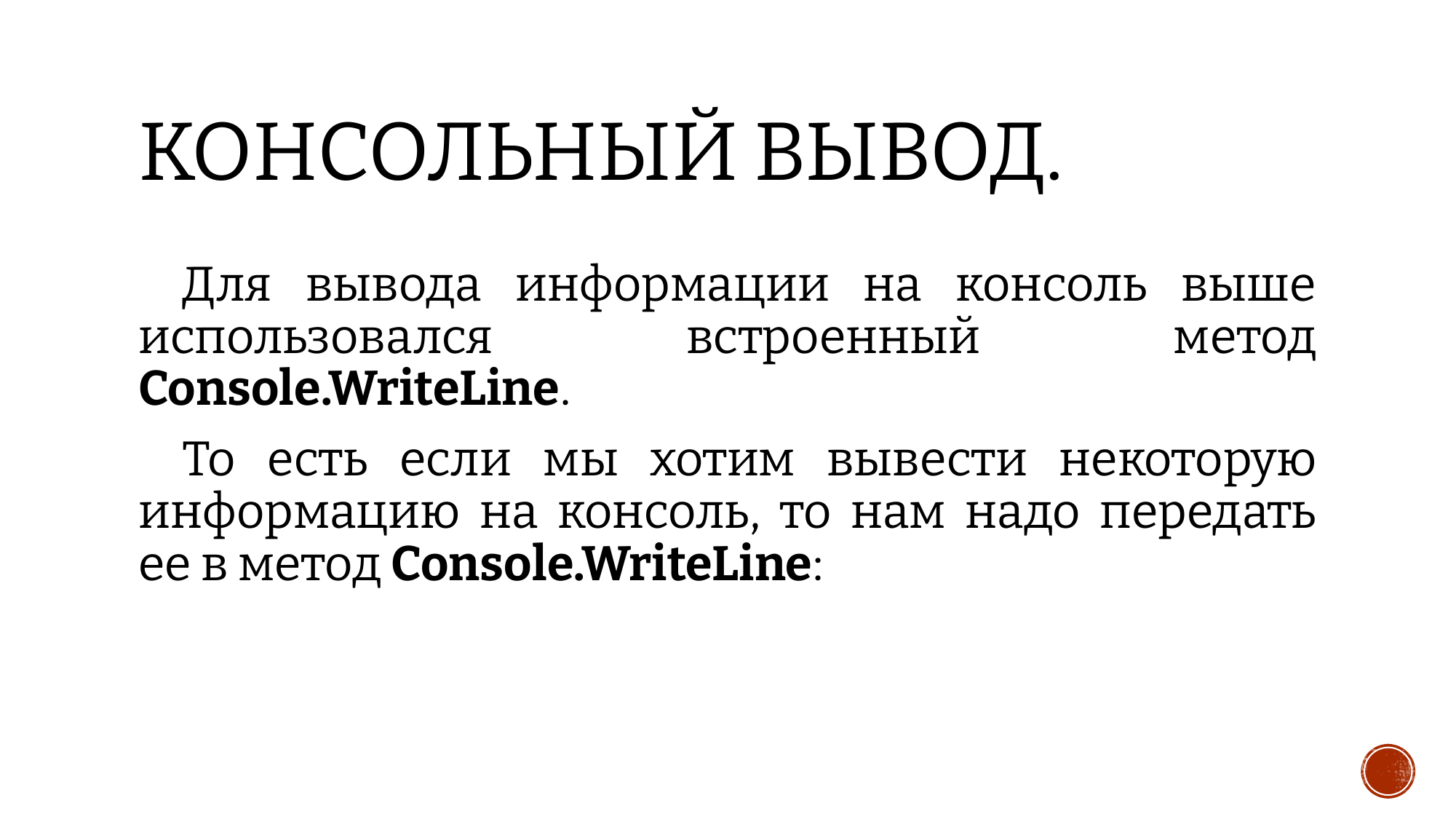

# Консольный вывод.
Для вывода информации на консоль выше использовался встроенный метод Console.WriteLine.
То есть если мы хотим вывести некоторую информацию на консоль, то нам надо передать ее в метод Console.WriteLine: